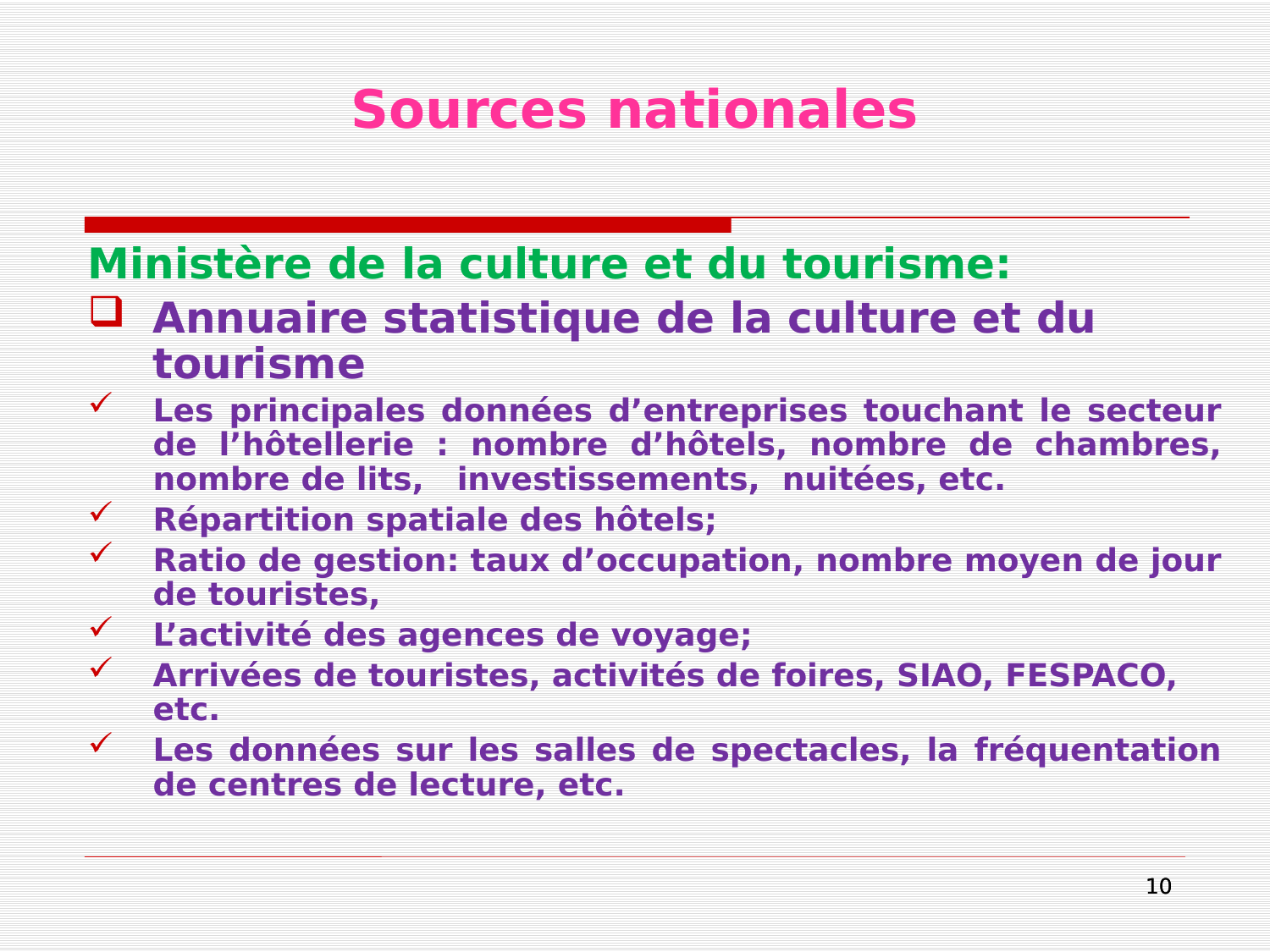

# Sources nationales
Ministère de la culture et du tourisme:
Annuaire statistique de la culture et du tourisme
Les principales données d’entreprises touchant le secteur de l’hôtellerie : nombre d’hôtels, nombre de chambres, nombre de lits,   investissements,  nuitées, etc.
Répartition spatiale des hôtels;
Ratio de gestion: taux d’occupation, nombre moyen de jour de touristes,
L’activité des agences de voyage;
Arrivées de touristes, activités de foires, SIAO, FESPACO, etc.
Les données sur les salles de spectacles, la fréquentation de centres de lecture, etc.

10
10